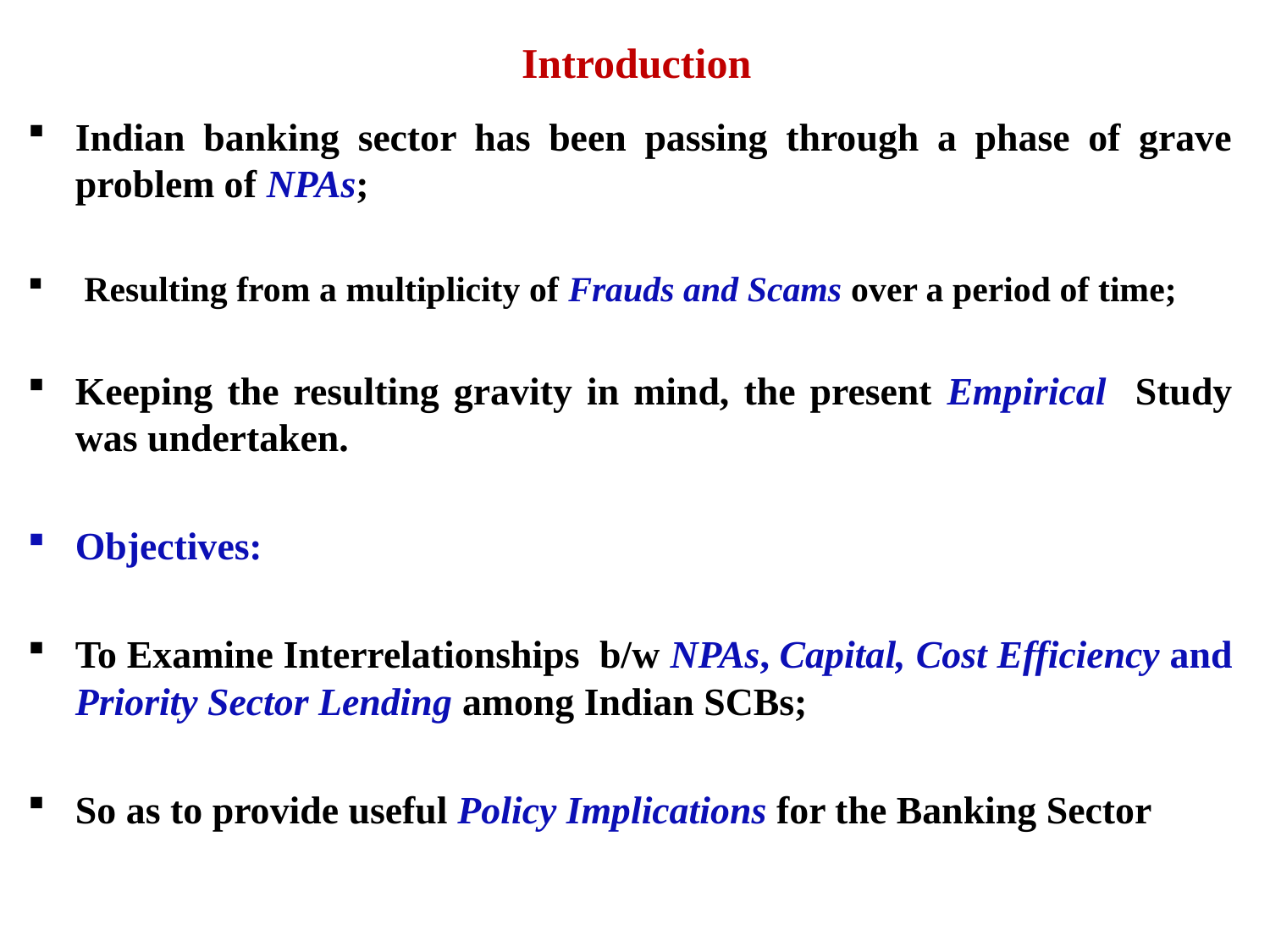

# Introduction
Indian banking sector has been passing through a phase of grave problem of NPAs;

 Resulting from a multiplicity of Frauds and Scams over a period of time;

Keeping the resulting gravity in mind, the present Empirical  Study was undertaken.

Objectives:

To Examine Interrelationships  b/w NPAs, Capital, Cost Efficiency and Priority Sector Lending among Indian SCBs;

So as to provide useful Policy Implications for the Banking Sector